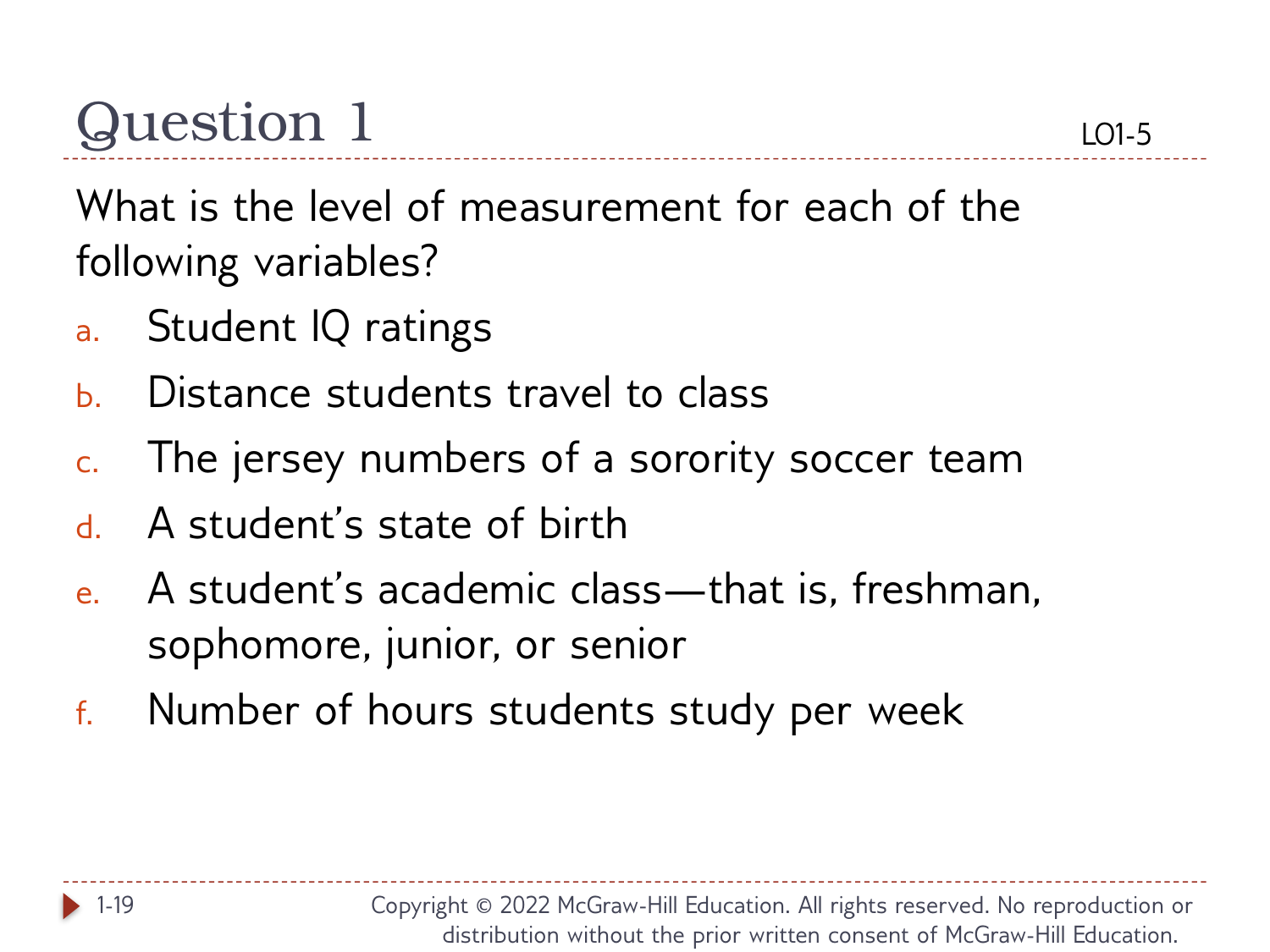

# Question 1
LO1-5
What is the level of measurement for each of the following variables?
Student IQ ratings
Distance students travel to class
The jersey numbers of a sorority soccer team
A student’s state of birth
A student’s academic class—that is, freshman, sophomore, junior, or senior
Number of hours students study per week
1-19
Copyright © 2022 McGraw-Hill Education. All rights reserved. No reproduction or distribution without the prior written consent of McGraw-Hill Education.